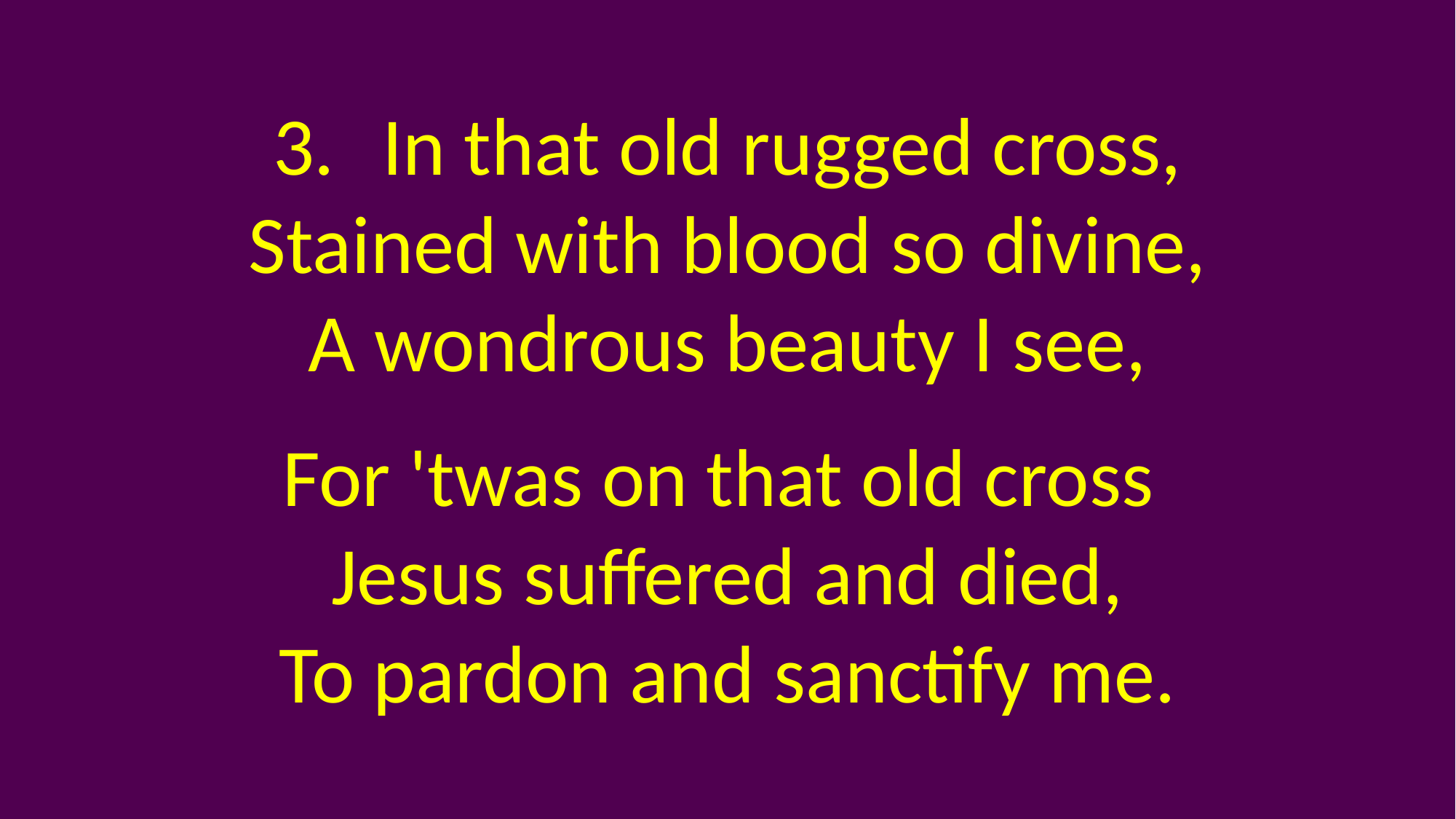

In that old rugged cross,
Stained with blood so divine,
A wondrous beauty I see,
For 'twas on that old cross
Jesus suffered and died,
To pardon and sanctify me.